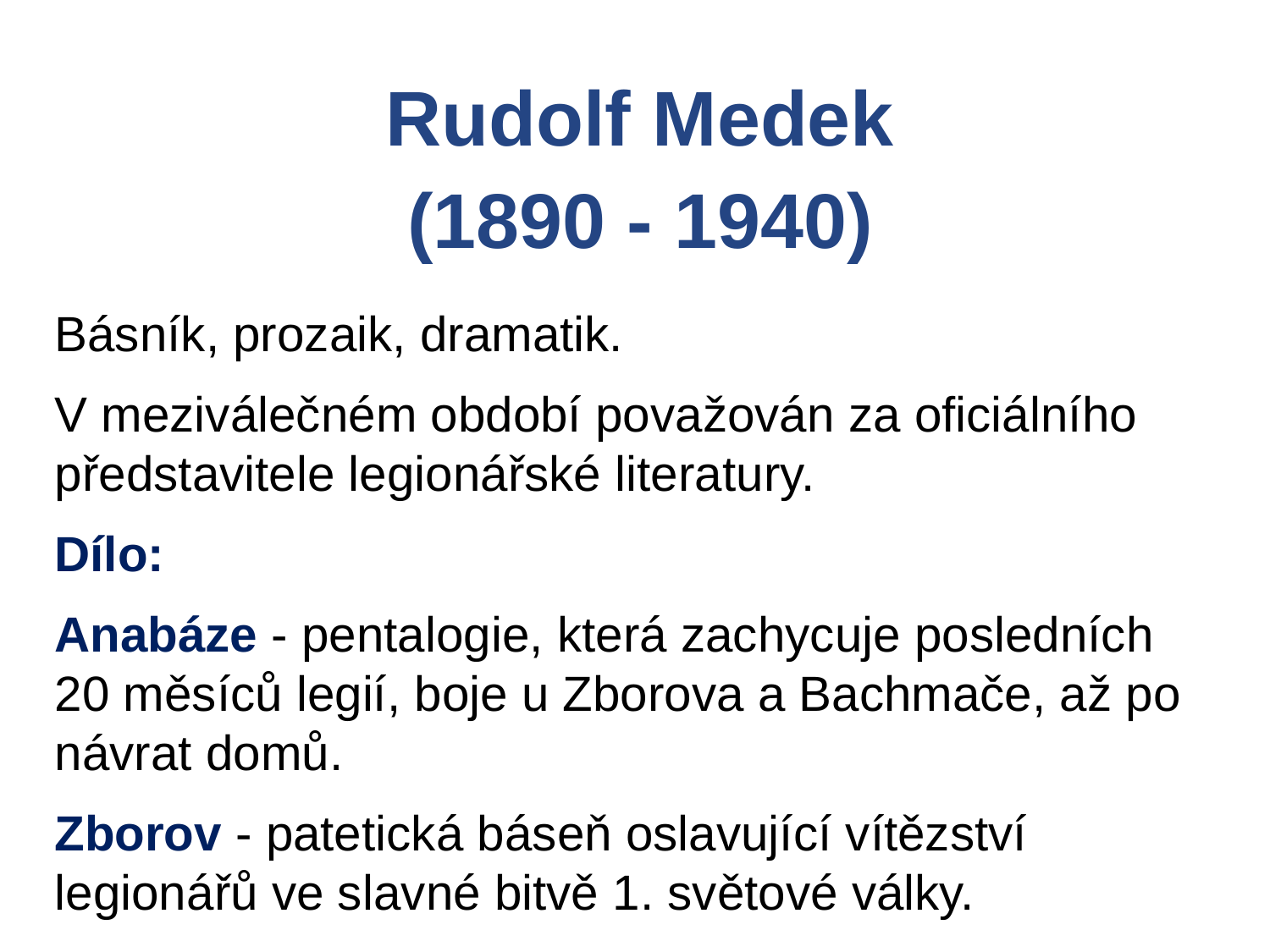

Rudolf Medek
(1890 - 1940)
Básník, prozaik, dramatik.
V meziválečném období považován za oficiálního představitele legionářské literatury.
Dílo:
Anabáze - pentalogie, která zachycuje posledních 20 měsíců legií, boje u Zborova a Bachmače, až po návrat domů.
Zborov - patetická báseň oslavující vítězství legionářů ve slavné bitvě 1. světové války.